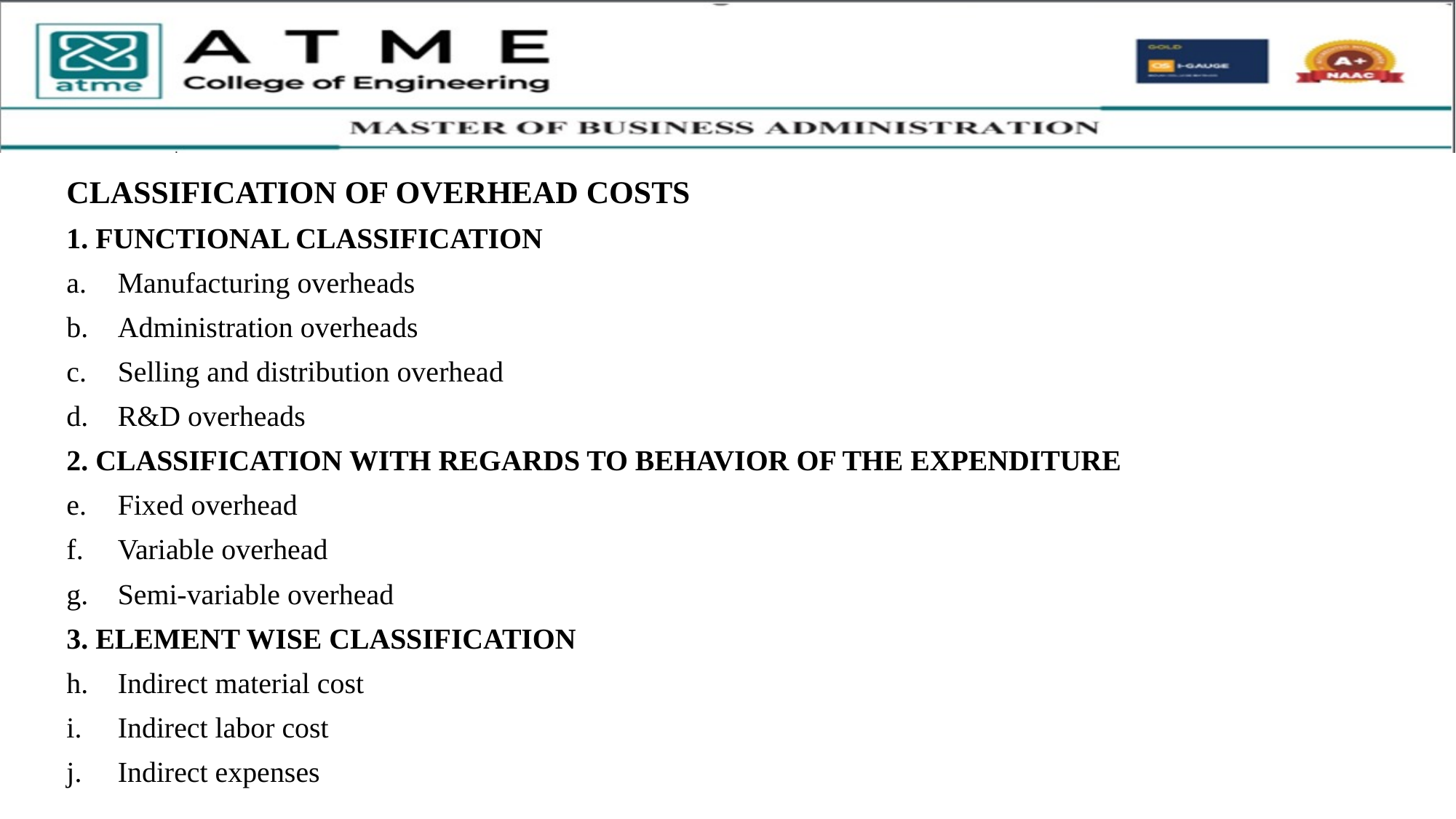

CLASSIFICATION OF OVERHEAD COSTS
1. FUNCTIONAL CLASSIFICATION
Manufacturing overheads
Administration overheads
Selling and distribution overhead
R&D overheads
2. CLASSIFICATION WITH REGARDS TO BEHAVIOR OF THE EXPENDITURE
Fixed overhead
Variable overhead
Semi-variable overhead
3. ELEMENT WISE CLASSIFICATION
Indirect material cost
Indirect labor cost
Indirect expenses